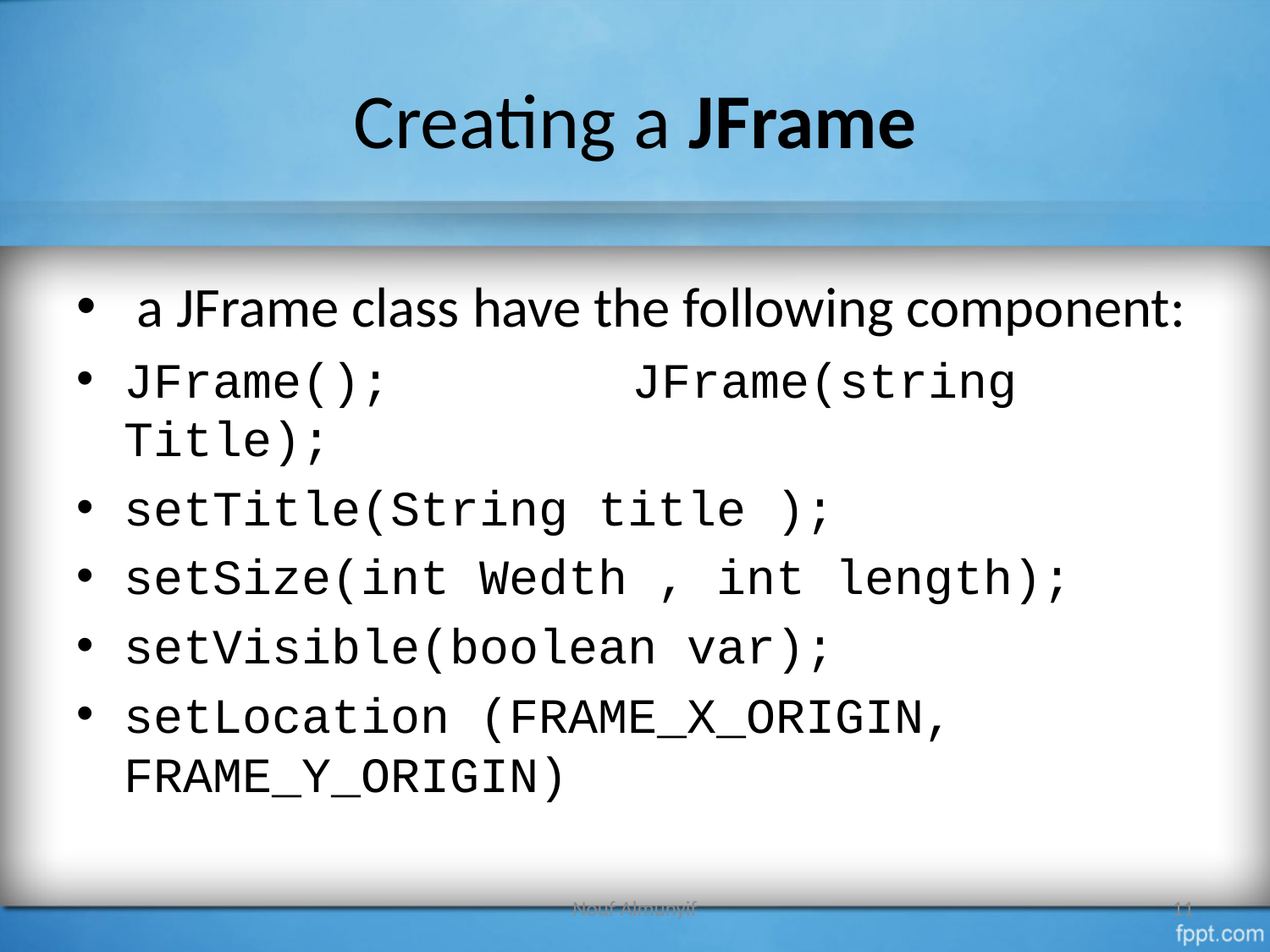

# Creating a JFrame
 a JFrame class have the following component:
JFrame();		JFrame(string Title);
setTitle(String title );
setSize(int Wedth , int length);
setVisible(boolean var);
setLocation (FRAME_X_ORIGIN, FRAME_Y_ORIGIN)

Nouf Almunyif
11